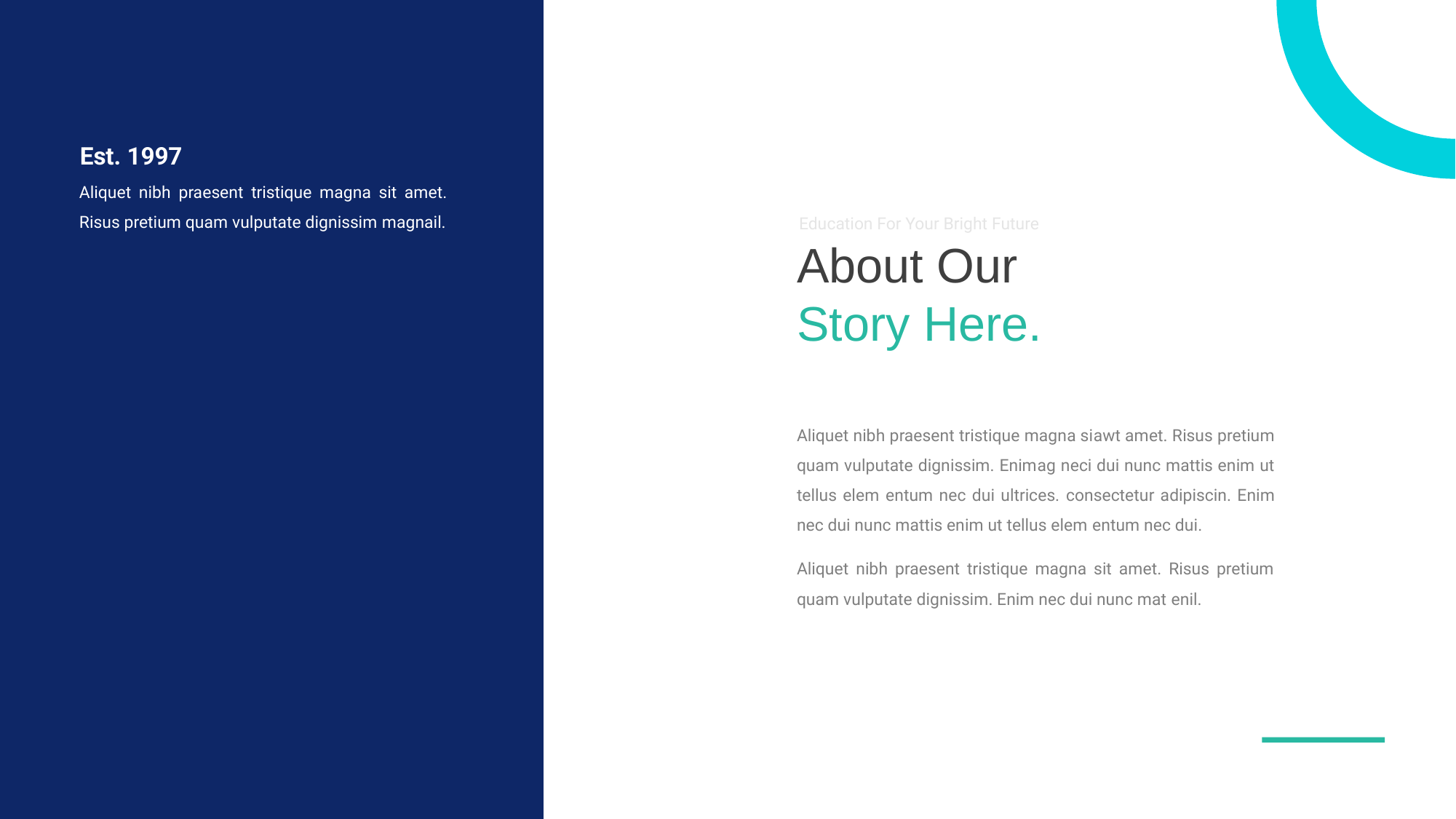

Est. 1997
Aliquet nibh praesent tristique magna sit amet. Risus pretium quam vulputate dignissim magnail.
Education For Your Bright Future
About Our Story Here.

Aliquet nibh praesent tristique magna siawt amet. Risus pretium quam vulputate dignissim. Enimag neci dui nunc mattis enim ut tellus elem entum nec dui ultrices. consectetur adipiscin. Enim nec dui nunc mattis enim ut tellus elem entum nec dui.
Aliquet nibh praesent tristique magna sit amet. Risus pretium quam vulputate dignissim. Enim nec dui nunc mat enil.